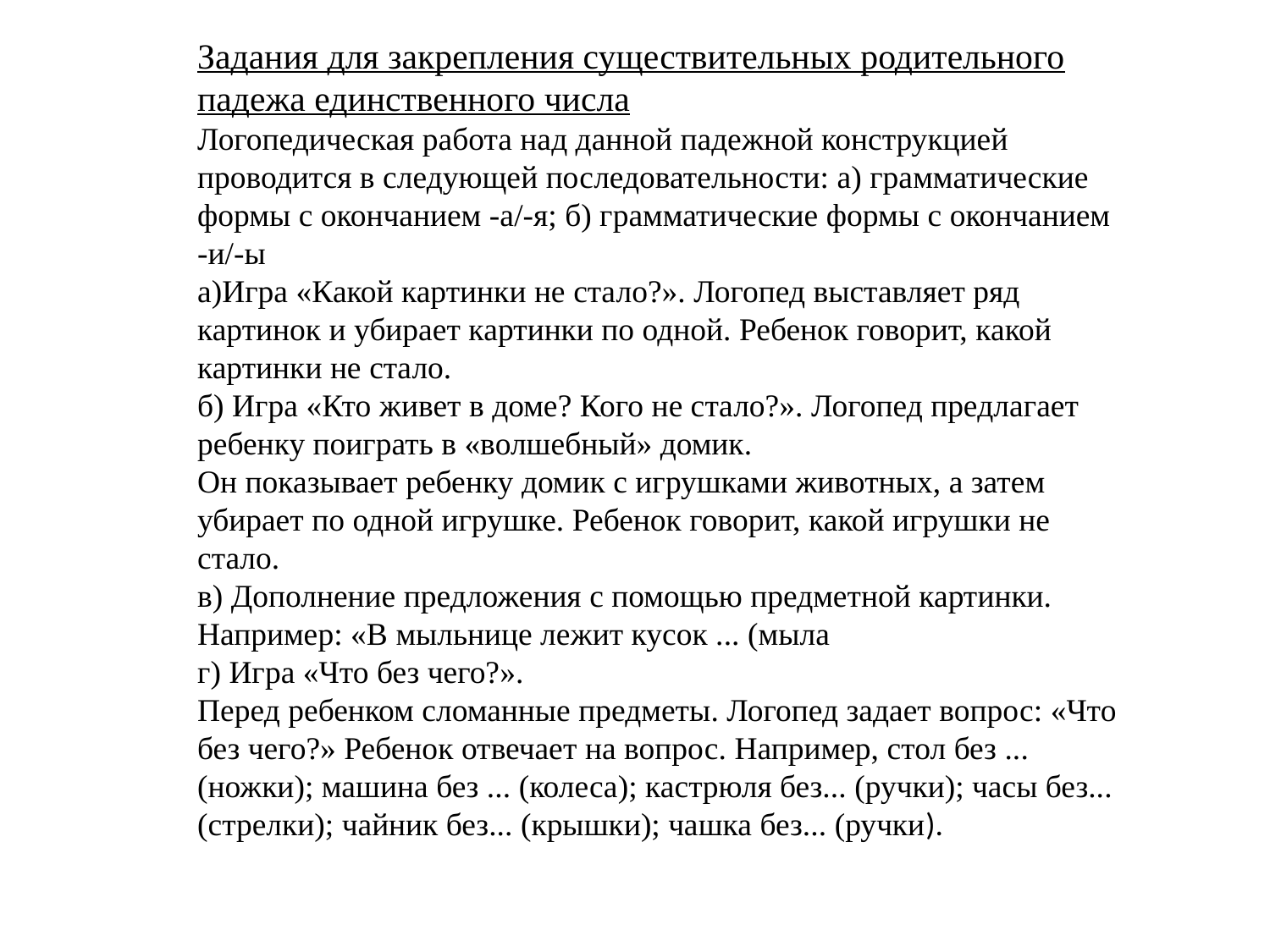

Задания для закрепления существительных родительного падежа единственного числа
Логопедическая работа над данной падежной конструкцией проводится в следующей последовательности: а) грамматические формы с окончанием -а/-я; б) грамматические формы с окончанием -и/-ы
а)Игра «Какой картинки не стало?». Логопед выставляет ряд картинок и убирает картинки по одной. Ребенок говорит, какой картинки не стало.
б) Игра «Кто живет в доме? Кого не стало?». Логопед предлагает ребенку поиграть в «волшебный» домик.
Он показывает ребенку домик с игрушками животных, а затем убирает по одной игрушке. Ребенок говорит, какой игрушки не стало.
в) Дополнение предложения с помощью предметной картинки. Например: «В мыльнице лежит кусок ... (мыла
г) Игра «Что без чего?».
Перед ребенком сломанные предметы. Логопед задает вопрос: «Что без чего?» Ребенок отвечает на вопрос. Например, стол без ... (ножки); машина без ... (колеса); кастрюля без... (ручки); часы без... (стрелки); чайник без... (крышки); чашка без... (ручки).